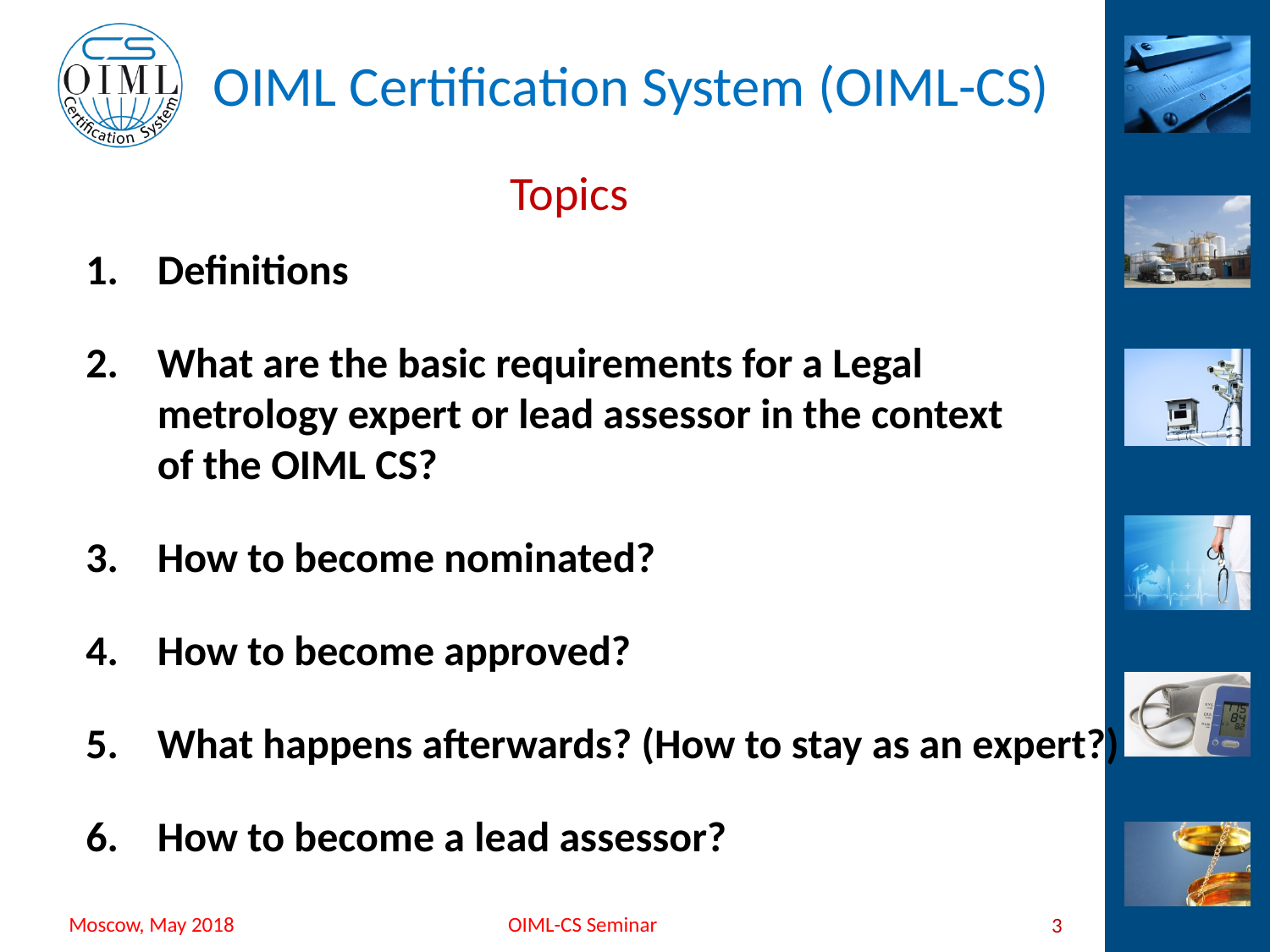

# Topics
Definitions
What are the basic requirements for a Legal
metrology expert or lead assessor in the context
of the OIML CS?
How to become nominated?

How to become approved?
What happens afterwards? (How to stay as an expert?)
How to become a lead assessor?

3